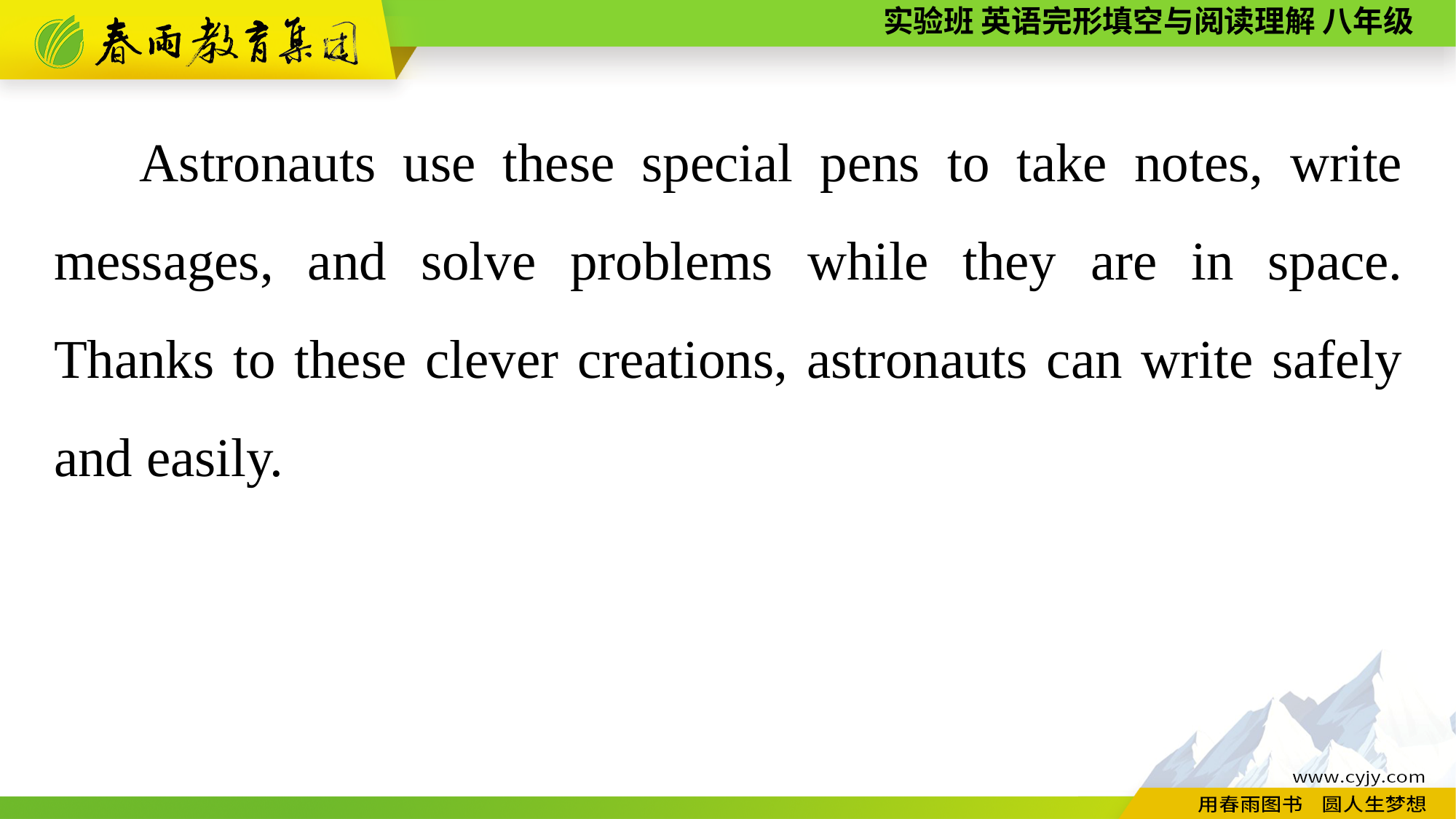

Astronauts use these special pens to take notes, write messages, and solve problems while they are in space. Thanks to these clever creations, astronauts can write safely and easily.